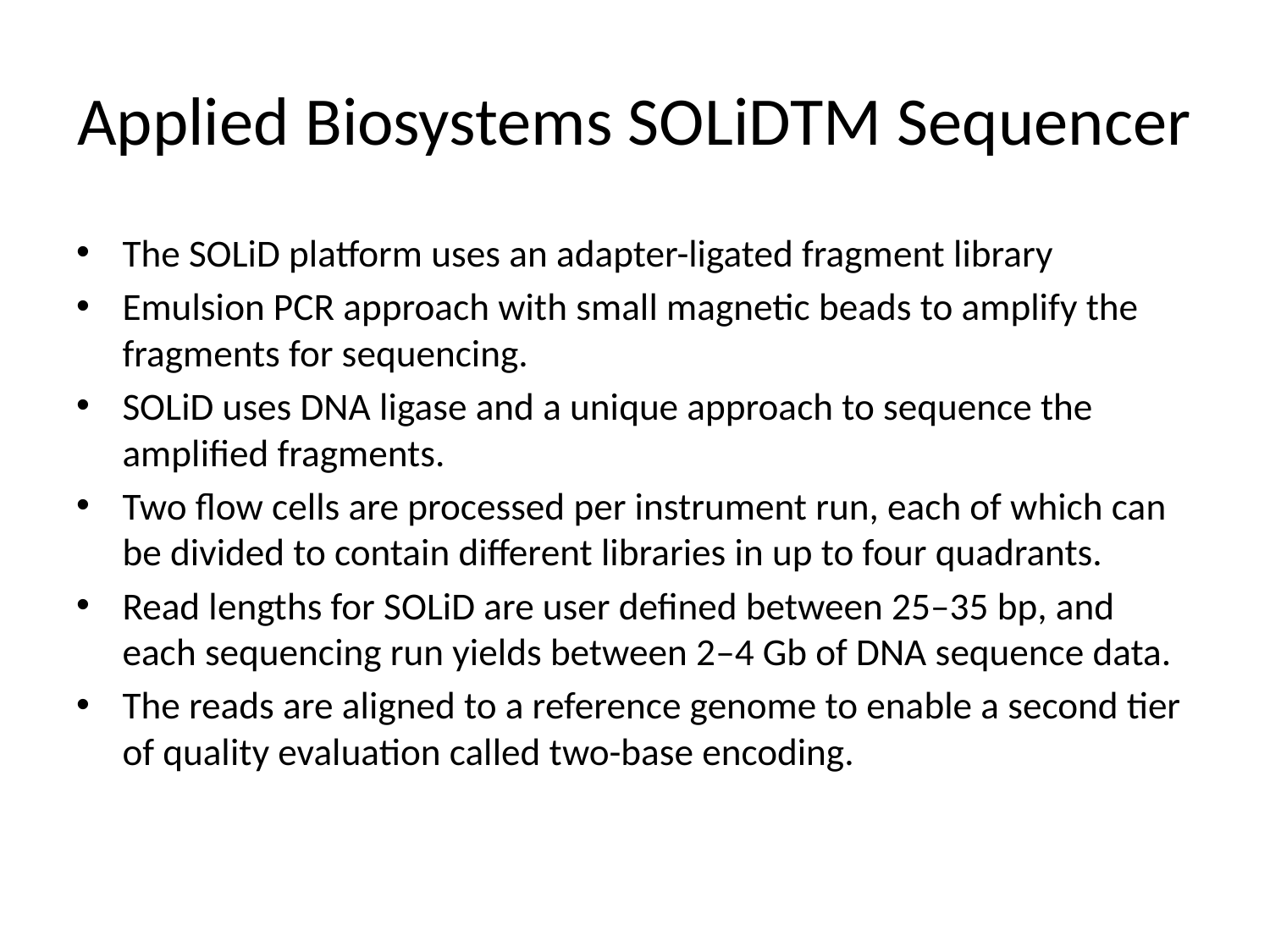

# Applied Biosystems SOLiDTM Sequencer
The SOLiD platform uses an adapter-ligated fragment library
Emulsion PCR approach with small magnetic beads to amplify the fragments for sequencing.
SOLiD uses DNA ligase and a unique approach to sequence the amplified fragments.
Two flow cells are processed per instrument run, each of which can be divided to contain different libraries in up to four quadrants.
Read lengths for SOLiD are user defined between 25–35 bp, and each sequencing run yields between 2–4 Gb of DNA sequence data.
The reads are aligned to a reference genome to enable a second tier of quality evaluation called two-base encoding.